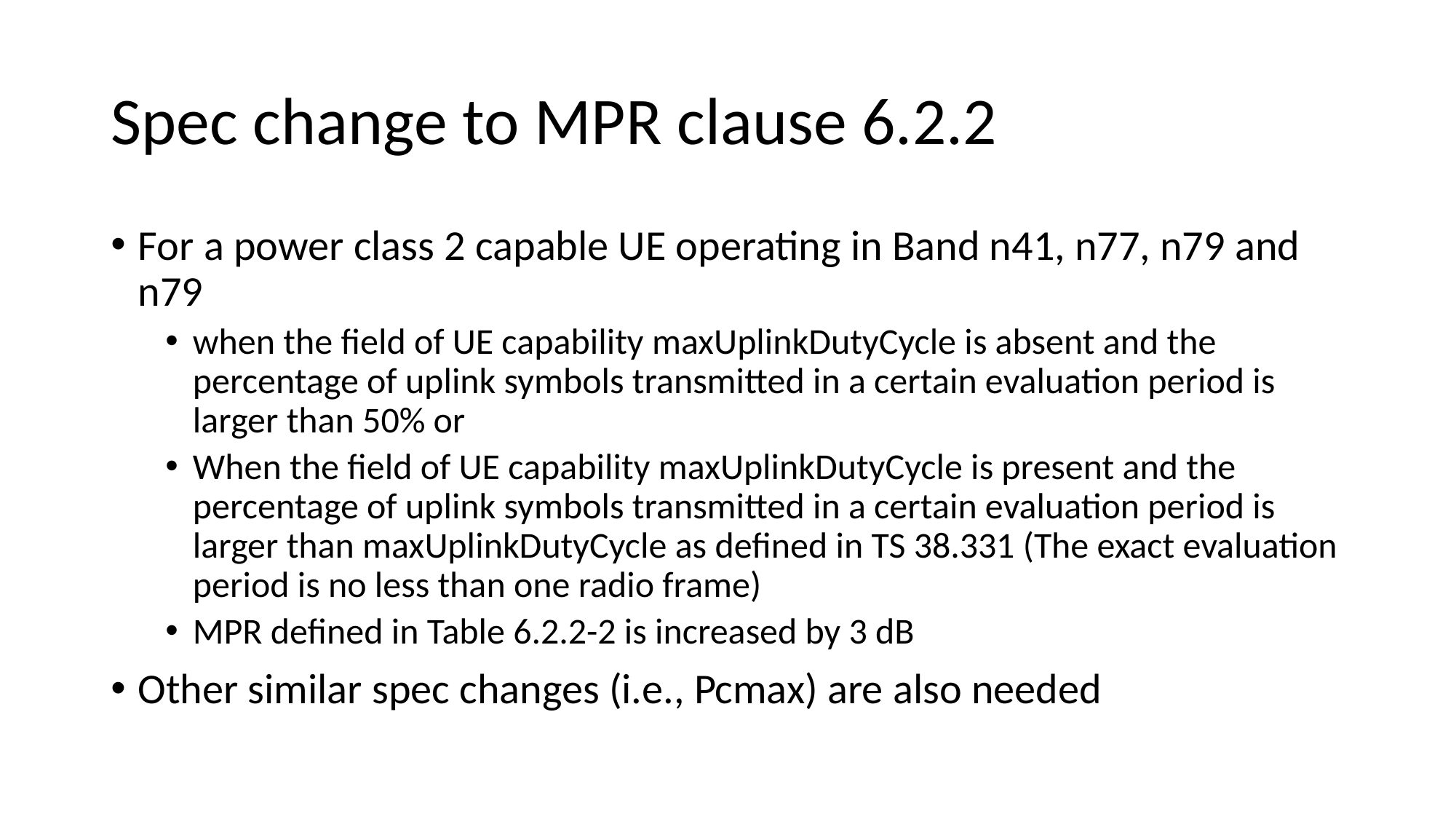

# Spec change to MPR clause 6.2.2
For a power class 2 capable UE operating in Band n41, n77, n79 and n79
when the field of UE capability maxUplinkDutyCycle is absent and the percentage of uplink symbols transmitted in a certain evaluation period is larger than 50% or
When the field of UE capability maxUplinkDutyCycle is present and the percentage of uplink symbols transmitted in a certain evaluation period is larger than maxUplinkDutyCycle as defined in TS 38.331 (The exact evaluation period is no less than one radio frame)
MPR defined in Table 6.2.2-2 is increased by 3 dB
Other similar spec changes (i.e., Pcmax) are also needed